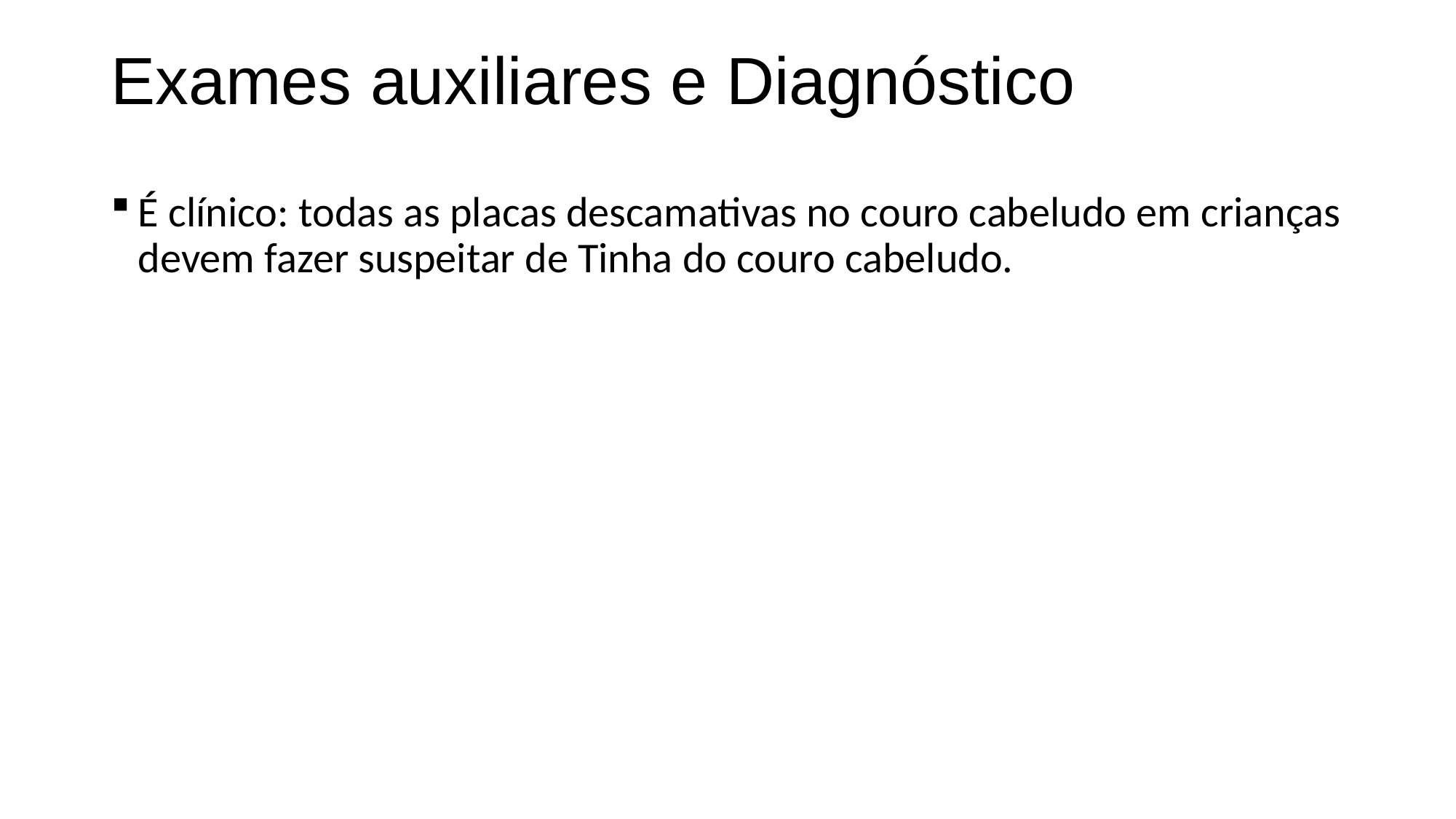

# Exames auxiliares e Diagnóstico
É clínico: todas as placas descamativas no couro cabeludo em crianças devem fazer suspeitar de Tinha do couro cabeludo.